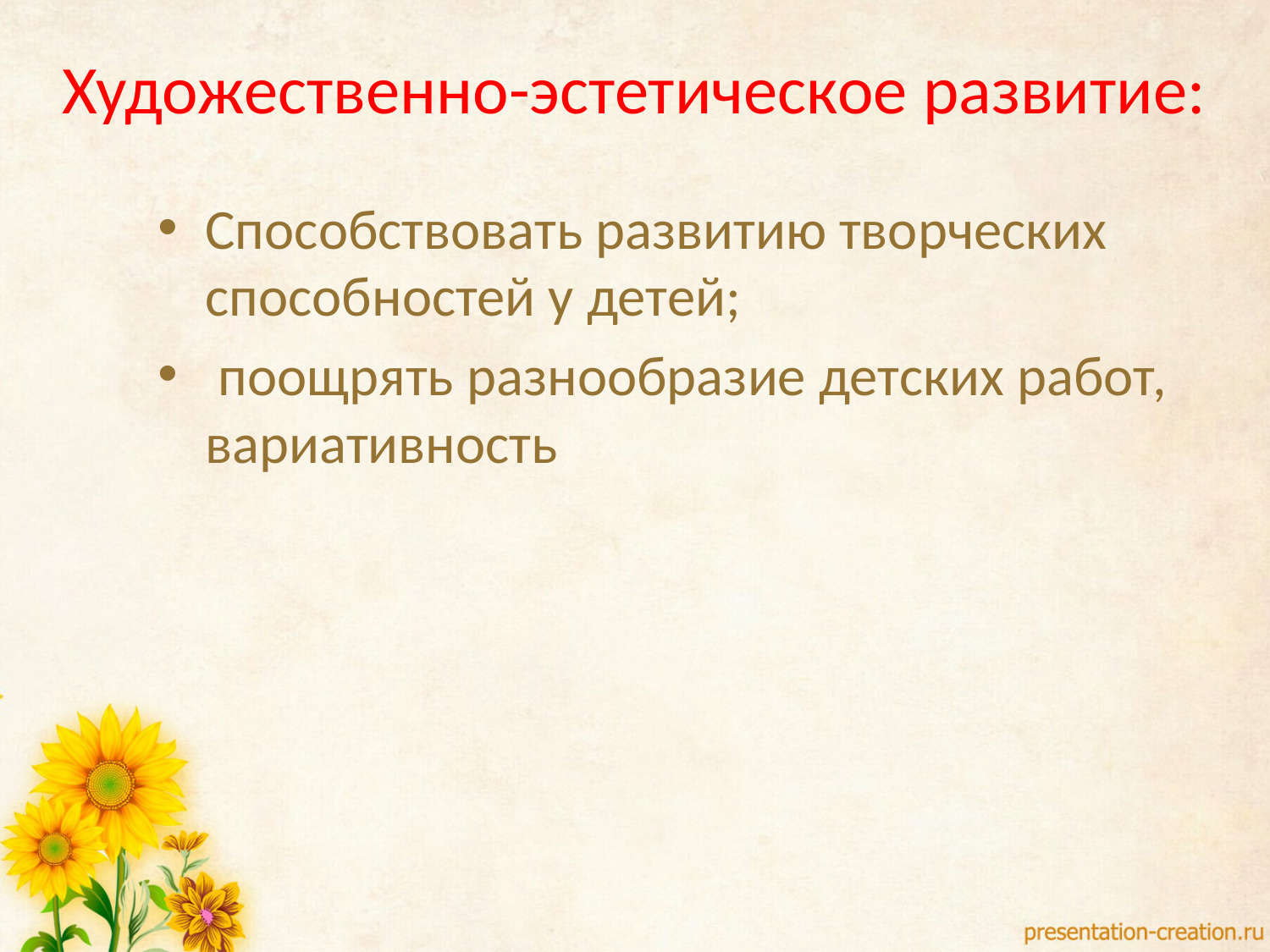

# Художественно-эстетическое развитие:
Способствовать развитию творческих способностей у детей;
 поощрять разнообразие детских работ, вариативность